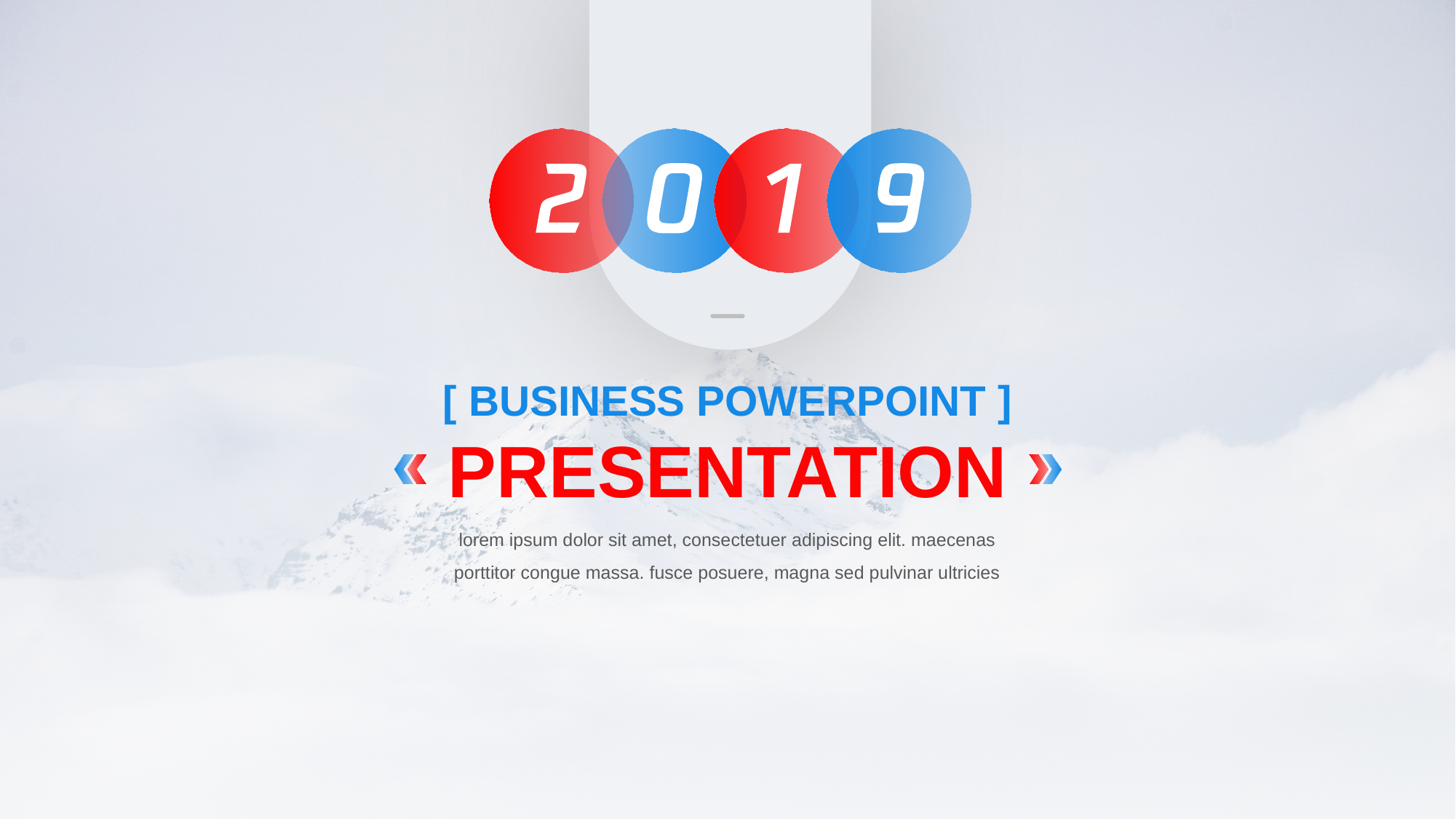

e7d195523061f1c0dc554706afe4c72a60a25314cbaece805811E654B44695D34D35691164BB3D154CCFD5D798F6FEAD99EAA8F1ADC3D4AFA5BC9ED0BB3A4B45073A038AC38E89AB54D31AA59602B9F167B38FFBE79EAC6F1F3F9165A75ED70765EF2509BF32B12CECEEFCD7B4ED5332629B29BD55F04BF4363A85BBB9A0CF8D0C7DACC3920FCDAE

[ BUSINESS POWERPOINT ]
PRESENTATION

lorem ipsum dolor sit amet, consectetuer adipiscing elit. maecenas porttitor congue massa. fusce posuere, magna sed pulvinar ultricies